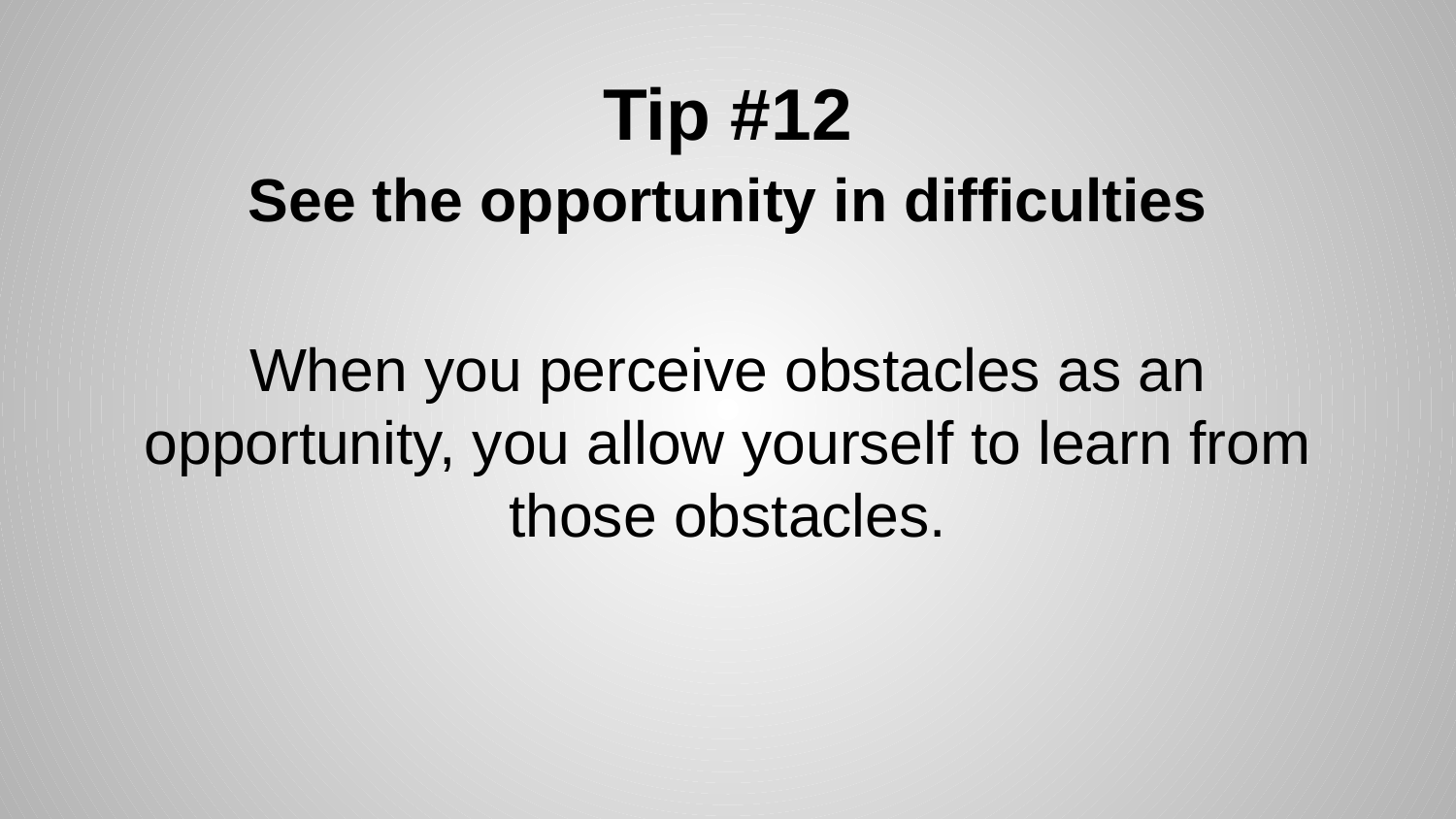

# Tip #12

See the opportunity in difficulties

When you perceive obstacles as an opportunity, you allow yourself to learn from those obstacles.